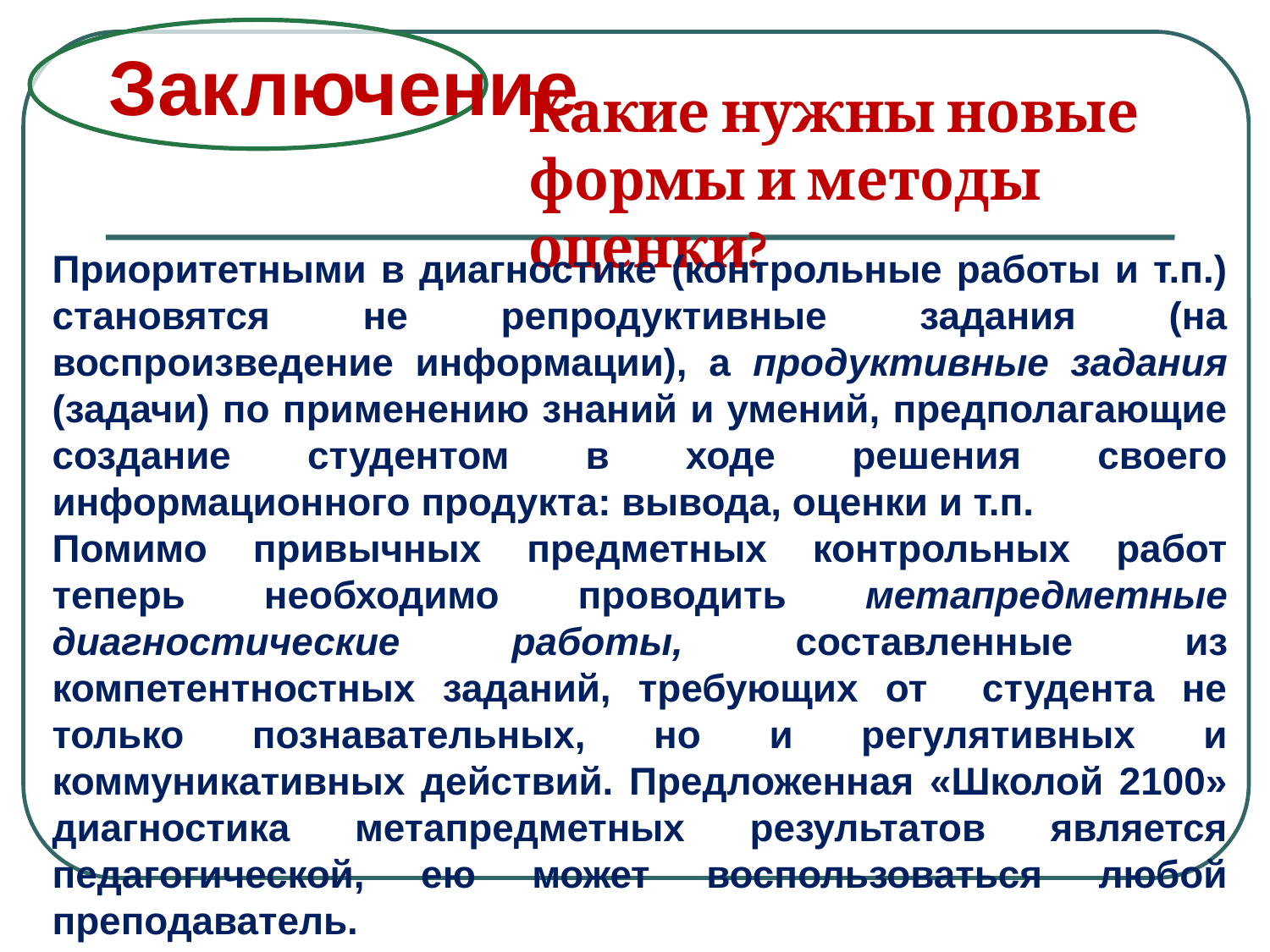

Заключение
Какие нужны новые формы и методы оценки?
Приоритетными в диагностике (контрольные работы и т.п.) становятся не репродуктивные задания (на воспроизведение информации), а продуктивные задания (задачи) по применению знаний и умений, предполагающие создание студентом в ходе решения своего информационного продукта: вывода, оценки и т.п.
Помимо привычных предметных контрольных работ теперь необходимо проводить метапредметные диагностические работы, составленные из компетентностных заданий, требующих от  студента не только познавательных, но и регулятивных и коммуникативных действий. Предложенная «Школой 2100» диагностика метапредметных результатов является педагогической, ею может воспользоваться любой преподаватель.